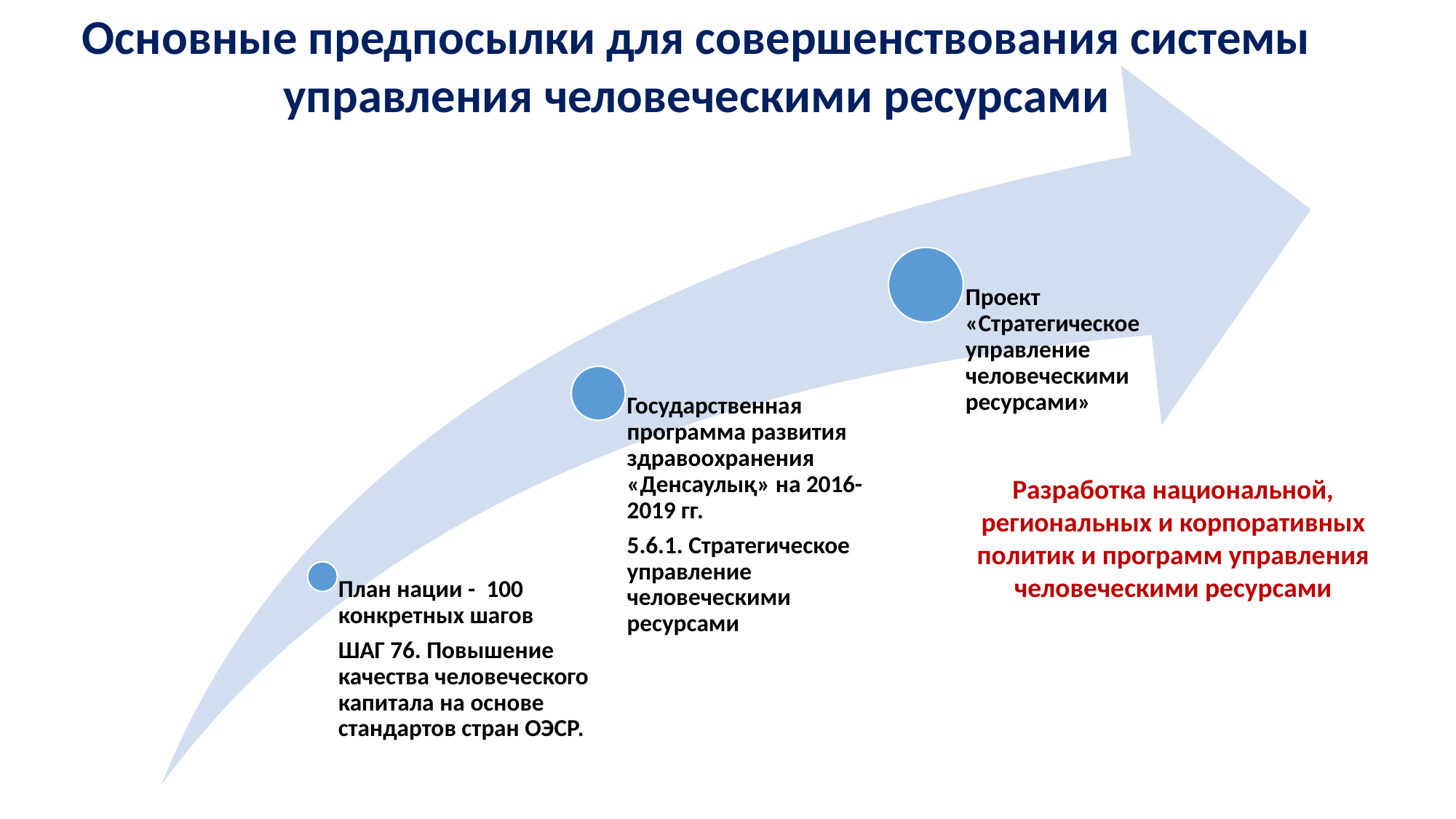

Основные предпосылки для совершенствования системы управления человеческими ресурсами
План нации -  100 конкретных шагов
ШАГ 76. Повышение качества человеческого капитала на основе стандартов стран ОЭСР.
Государственная программа развития здравоохранения «Денсаулық» на 2016-2019 гг.
5.6.1. Стратегическое управление человеческими ресурсами
Проект «Стратегическое управление человеческими ресурсами»
Разработка национальной, региональных и корпоративных политик и программ управления человеческими ресурсами
2